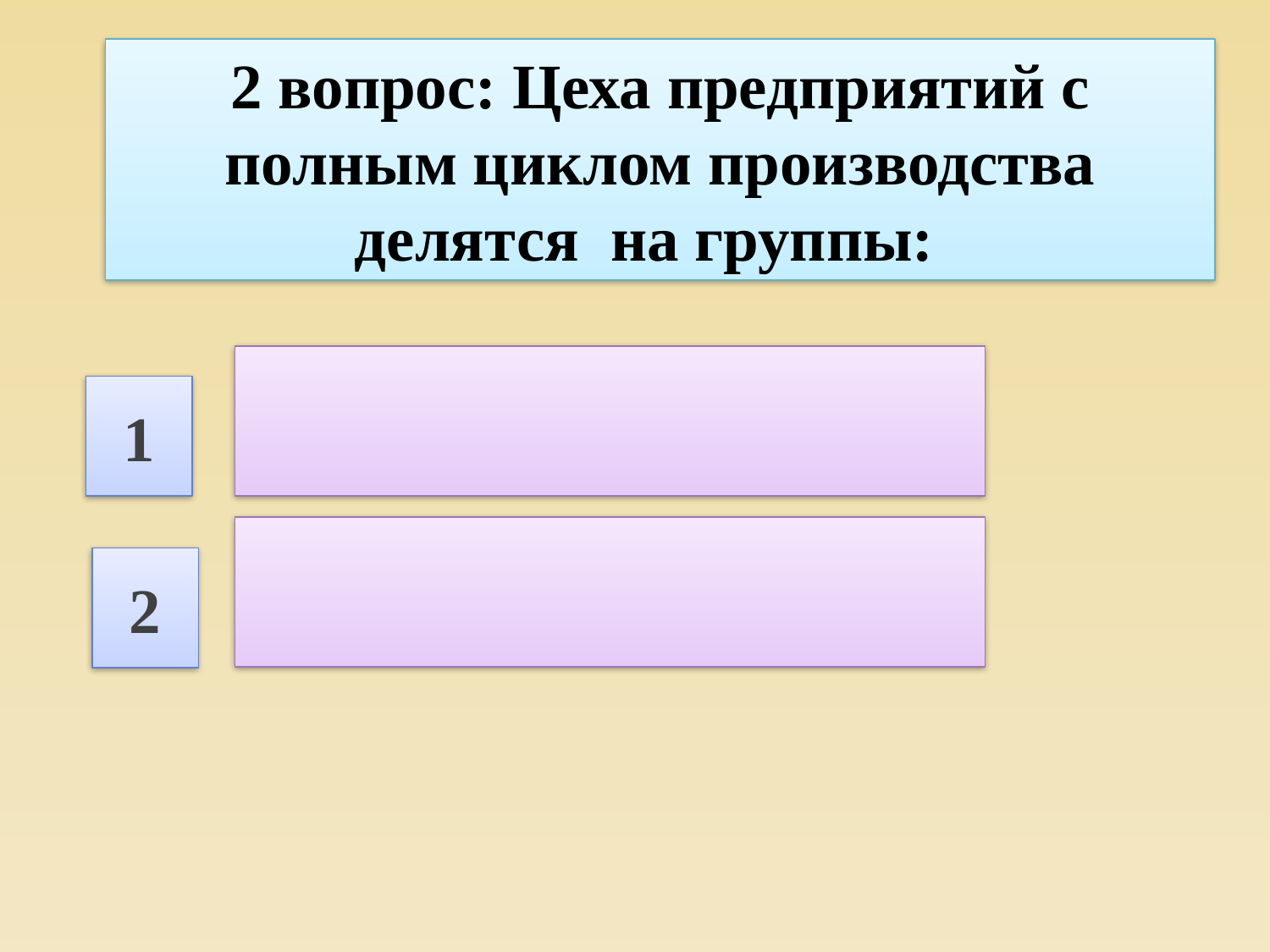

2 вопрос: Цеха предприятий с полным циклом производства делятся  на группы:

1
2